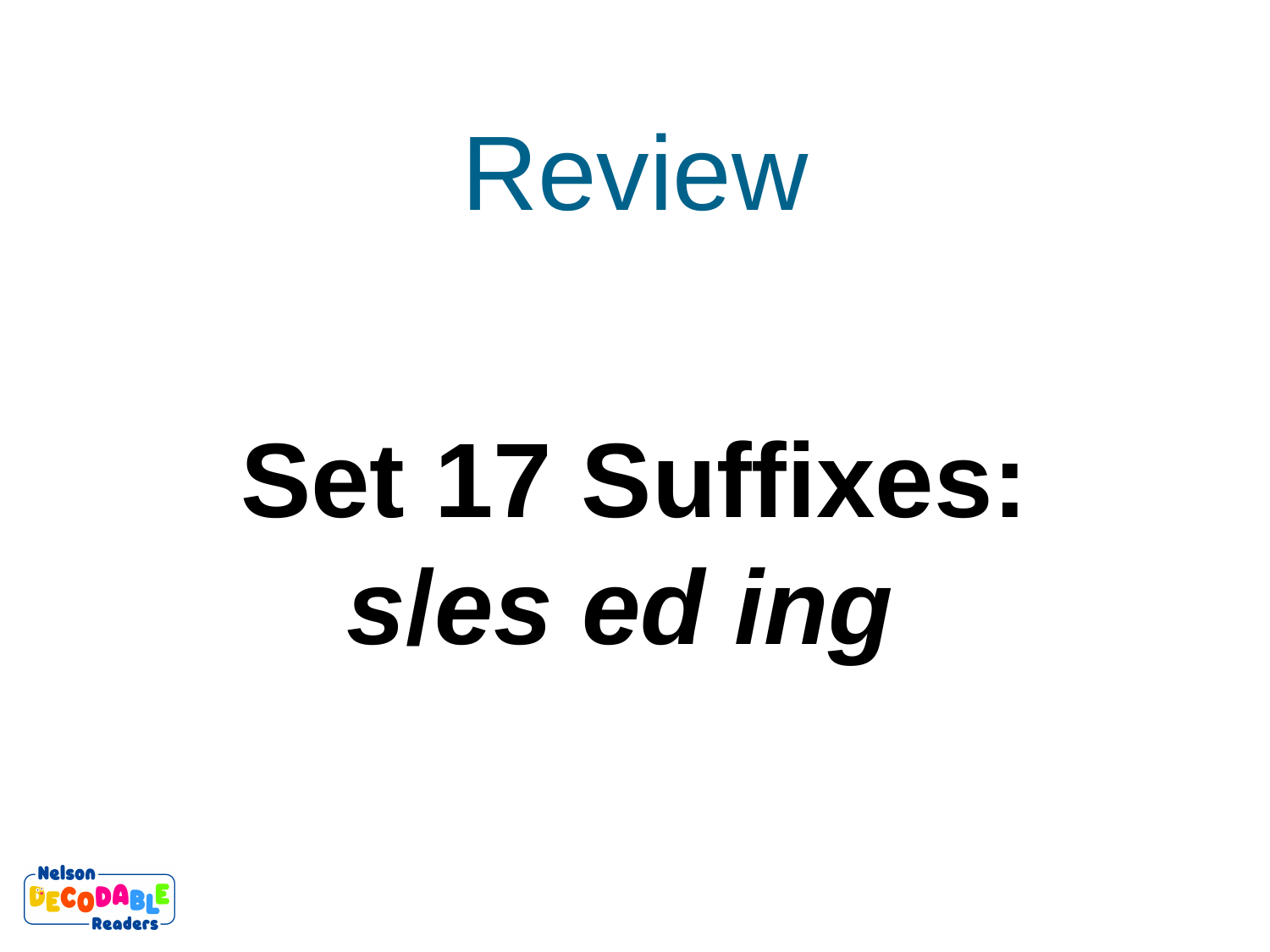

Review
Set 17 Suffixes:
s/es ed ing